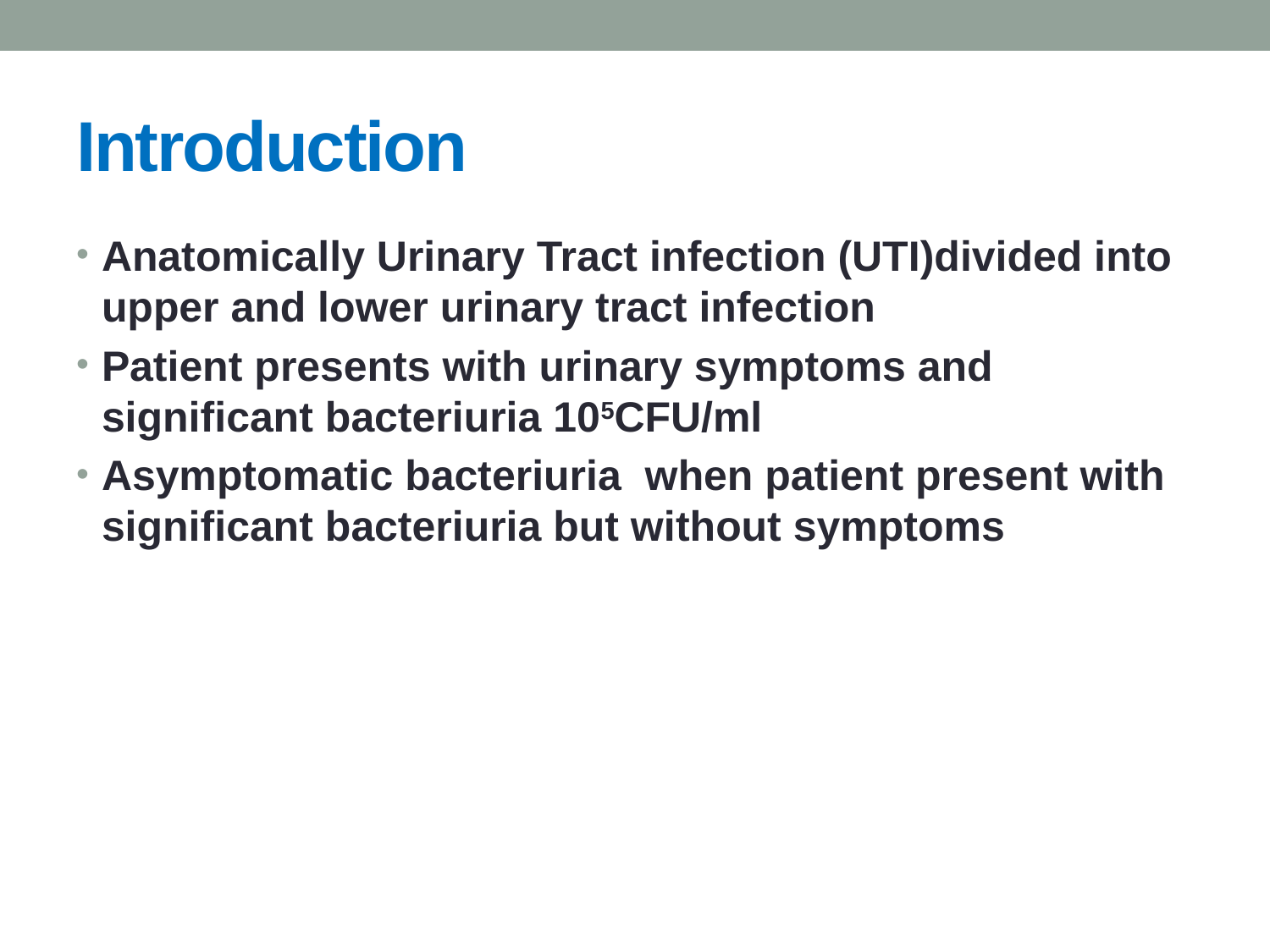

# Introduction
Anatomically Urinary Tract infection (UTI)divided into upper and lower urinary tract infection
Patient presents with urinary symptoms and significant bacteriuria 105CFU/ml
Asymptomatic bacteriuria  when patient present with significant bacteriuria but without symptoms